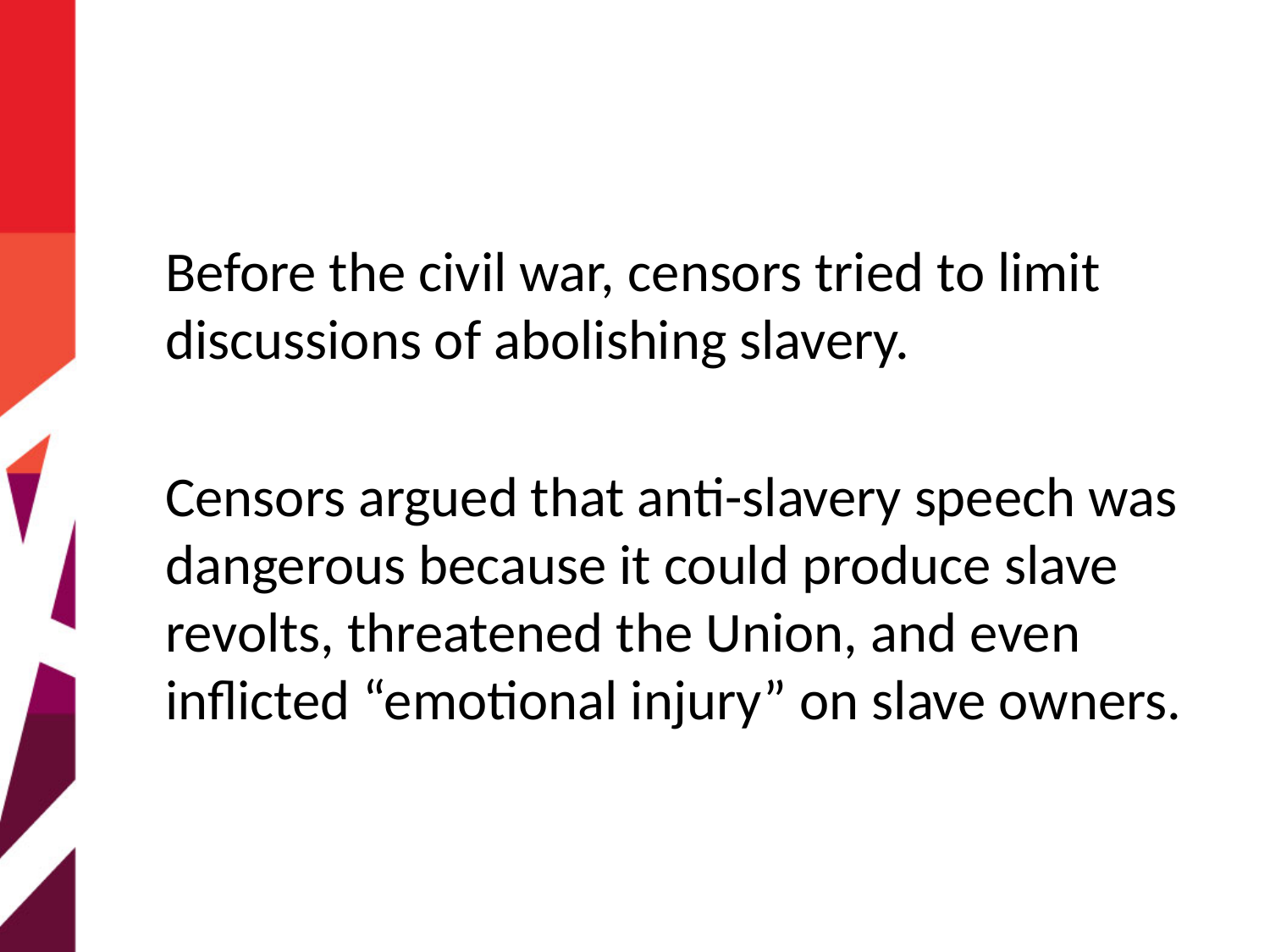

#
Before the civil war, censors tried to limit discussions of abolishing slavery.

Censors argued that anti-slavery speech was dangerous because it could produce slave revolts, threatened the Union, and even inflicted “emotional injury” on slave owners.